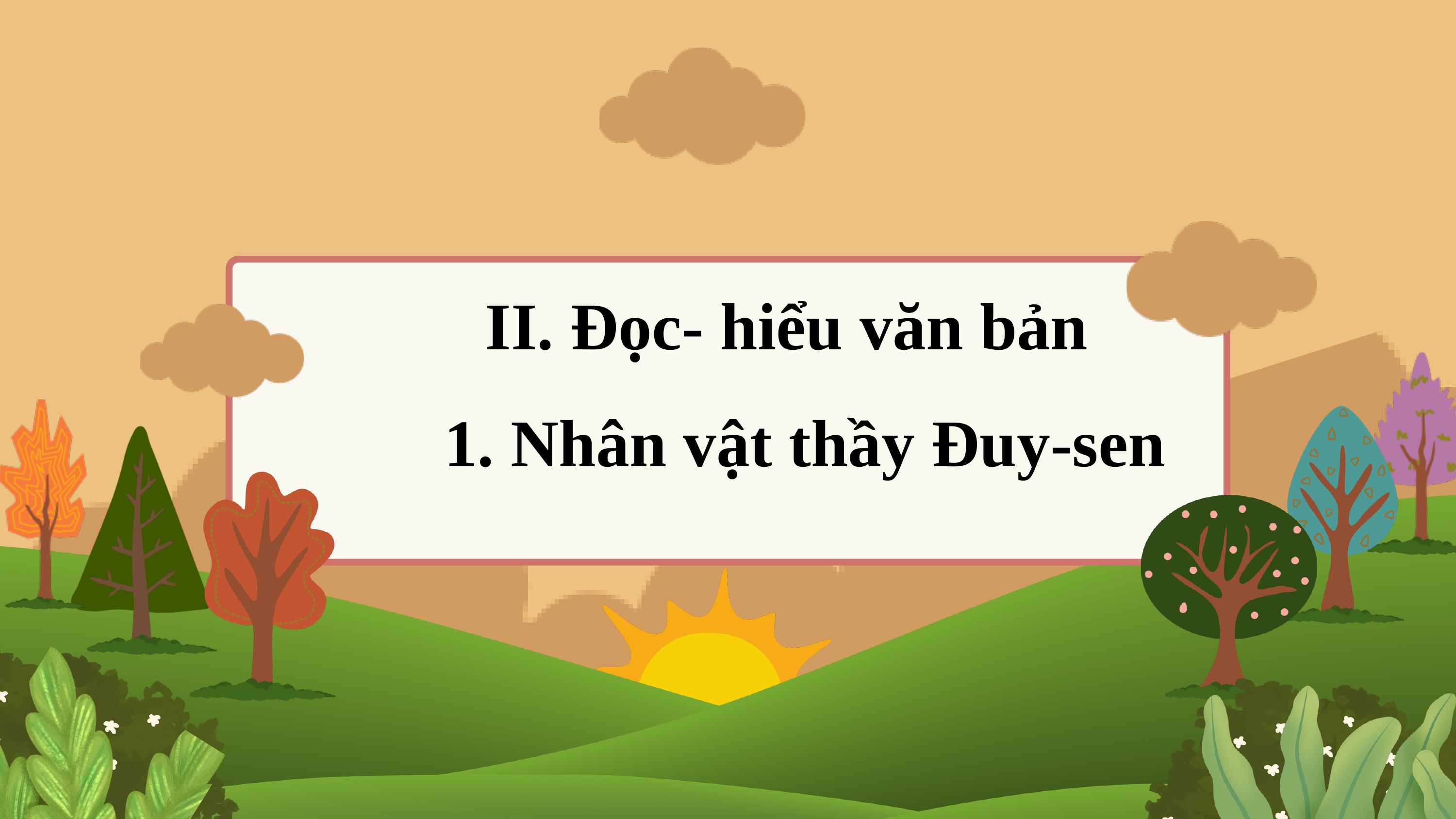

II. Đọc- hiểu văn bản

1. Nhân vật thầy Đuy-sen